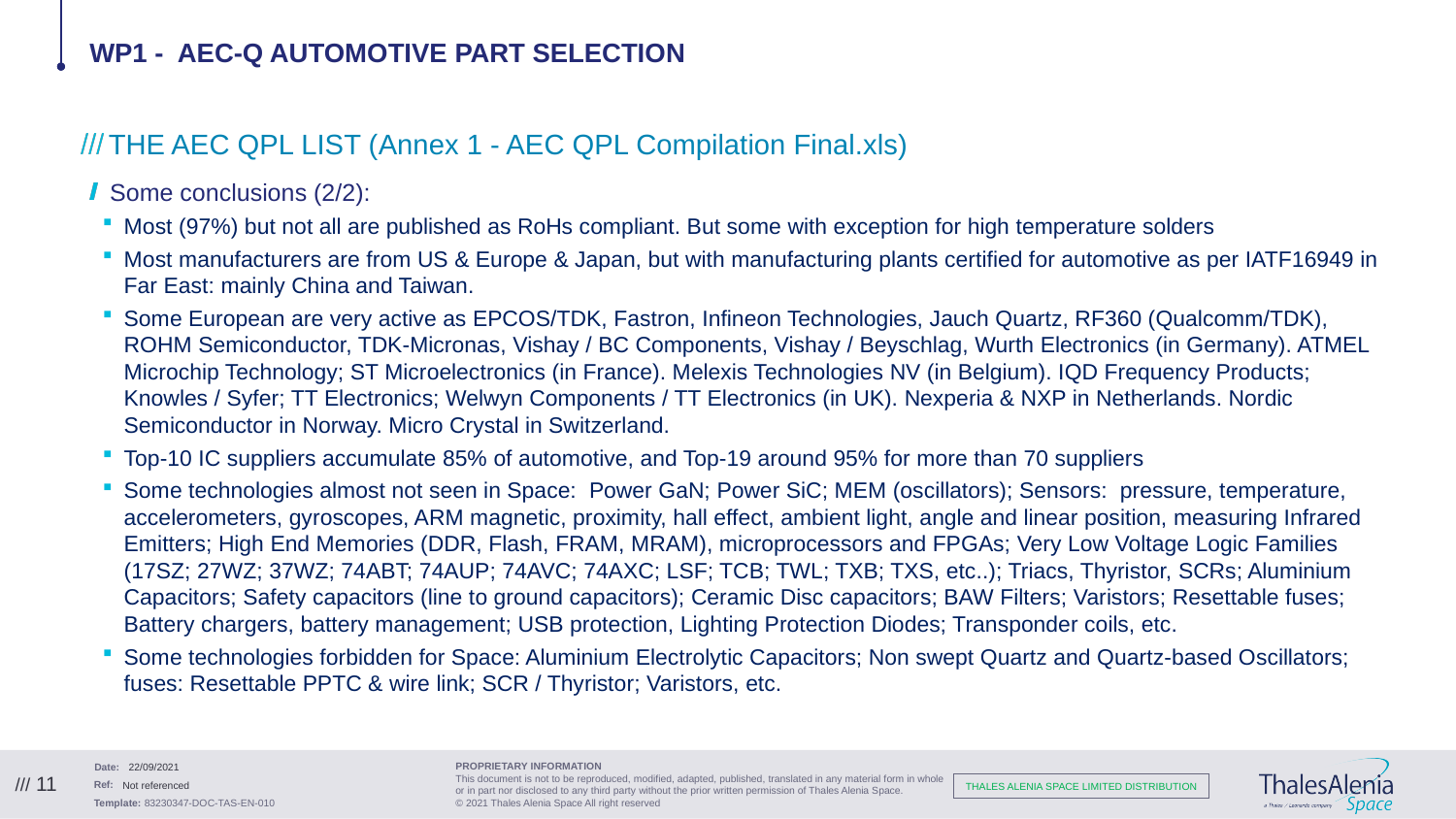

# Wp1 -  AEC-Q Automotive Part Selection
1
THE AEC QPL LIST (Annex 1 - AEC QPL Compilation Final.xls)
Some conclusions (2/2):
Most (97%) but not all are published as RoHs compliant. But some with exception for high temperature solders
Most manufacturers are from US & Europe & Japan, but with manufacturing plants certified for automotive as per IATF16949 in Far East: mainly China and Taiwan.
Some European are very active as EPCOS/TDK, Fastron, Infineon Technologies, Jauch Quartz, RF360 (Qualcomm/TDK), ROHM Semiconductor, TDK-Micronas, Vishay / BC Components, Vishay / Beyschlag, Wurth Electronics (in Germany). ATMEL Microchip Technology; ST Microelectronics (in France). Melexis Technologies NV (in Belgium). IQD Frequency Products; Knowles / Syfer; TT Electronics; Welwyn Components / TT Electronics (in UK). Nexperia & NXP in Netherlands. Nordic Semiconductor in Norway. Micro Crystal in Switzerland.
Top-10 IC suppliers accumulate 85% of automotive, and Top-19 around 95% for more than 70 suppliers
Some technologies almost not seen in Space:  Power GaN; Power SiC; MEM (oscillators); Sensors:  pressure, temperature, accelerometers, gyroscopes, ARM magnetic, proximity, hall effect, ambient light, angle and linear position, measuring Infrared Emitters; High End Memories (DDR, Flash, FRAM, MRAM), microprocessors and FPGAs; Very Low Voltage Logic Families (17SZ; 27WZ; 37WZ; 74ABT; 74AUP; 74AVC; 74AXC; LSF; TCB; TWL; TXB; TXS, etc..); Triacs, Thyristor, SCRs; Aluminium Capacitors; Safety capacitors (line to ground capacitors); Ceramic Disc capacitors; BAW Filters; Varistors; Resettable fuses; Battery chargers, battery management; USB protection, Lighting Protection Diodes; Transponder coils, etc.
Some technologies forbidden for Space: Aluminium Electrolytic Capacitors; Non swept Quartz and Quartz-based Oscillators; fuses: Resettable PPTC & wire link; SCR / Thyristor; Varistors, etc.
22/09/2021
/// 11
Not referenced